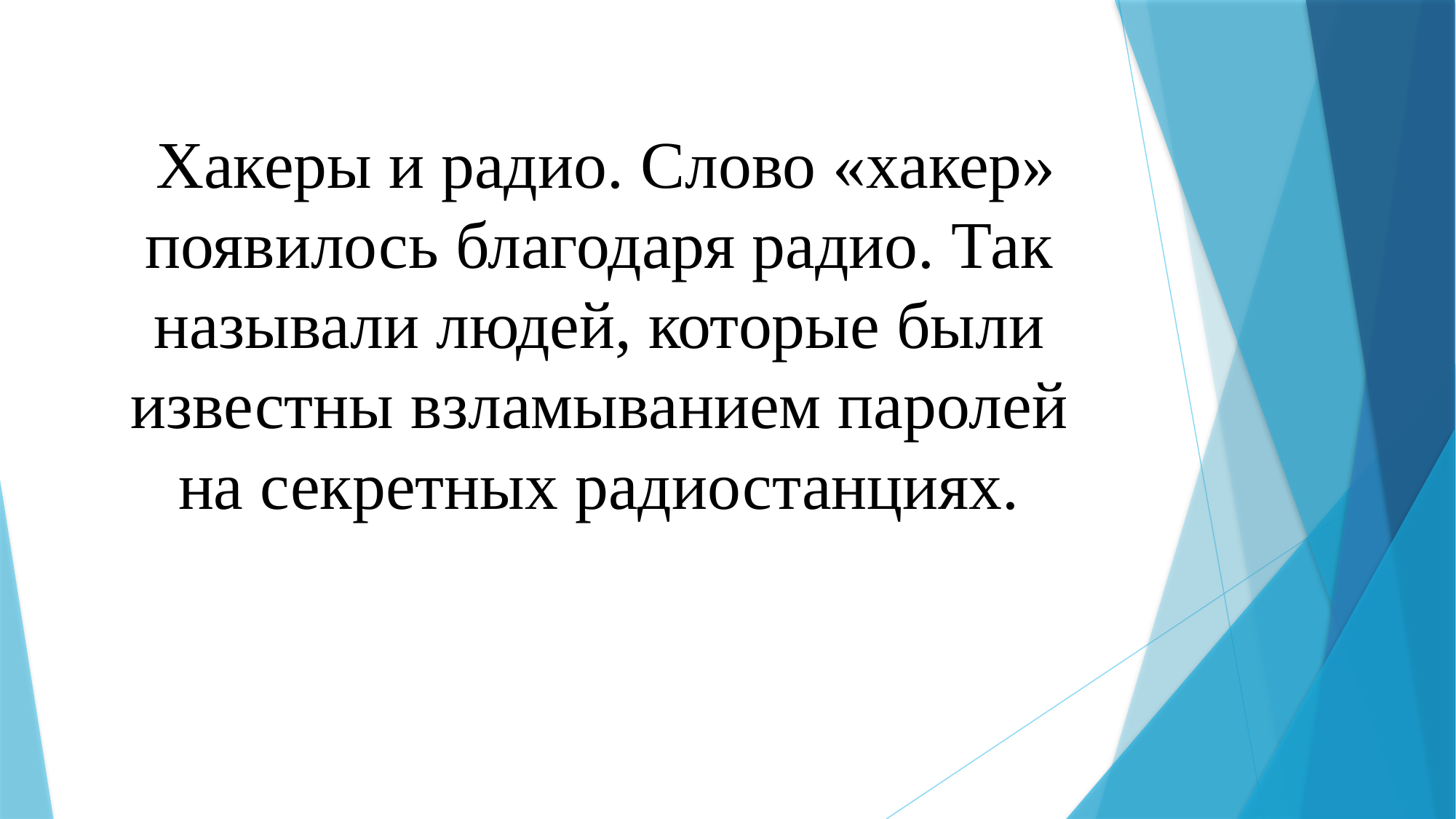

# Хакеры и радио. Слово «хакер» появилось благодаря радио. Так называли людей, которые были известны взламыванием паролей на секретных радиостанциях.